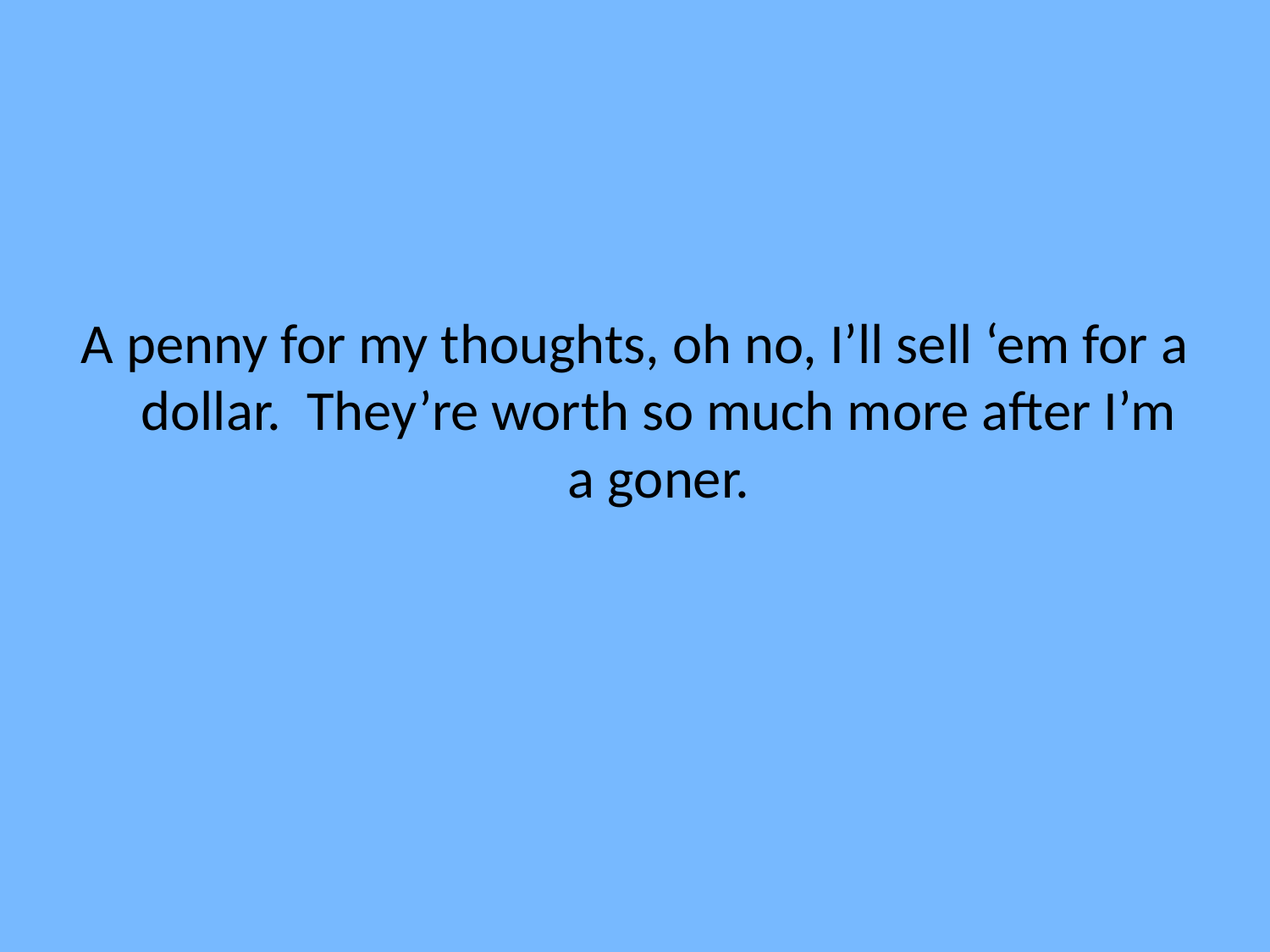

A penny for my thoughts, oh no, I’ll sell ‘em for a dollar.  They’re worth so much more after I’m a goner.